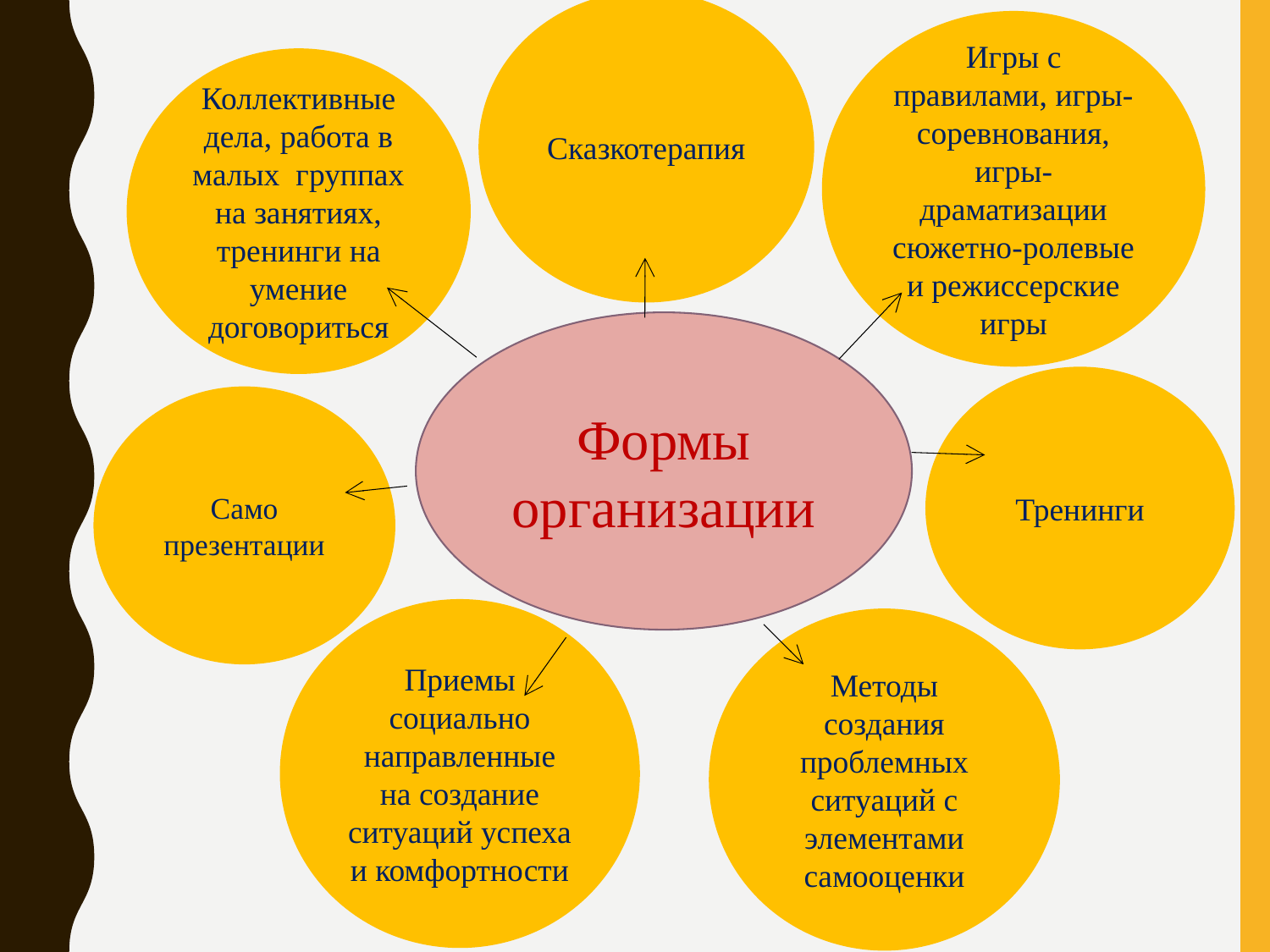

Сказкотерапия
Игры с правилами, игры-соревнования, игры-драматизации сюжетно-ролевые и режиссерские игры
Коллективные дела, работа в малых  группах на занятиях, тренинги на умение договориться
Формы организации
Тренинги
Само
презентации
Приемы социально направленные на создание ситуаций успеха и комфортности
Методы создания проблемных ситуаций с элементами самооценки